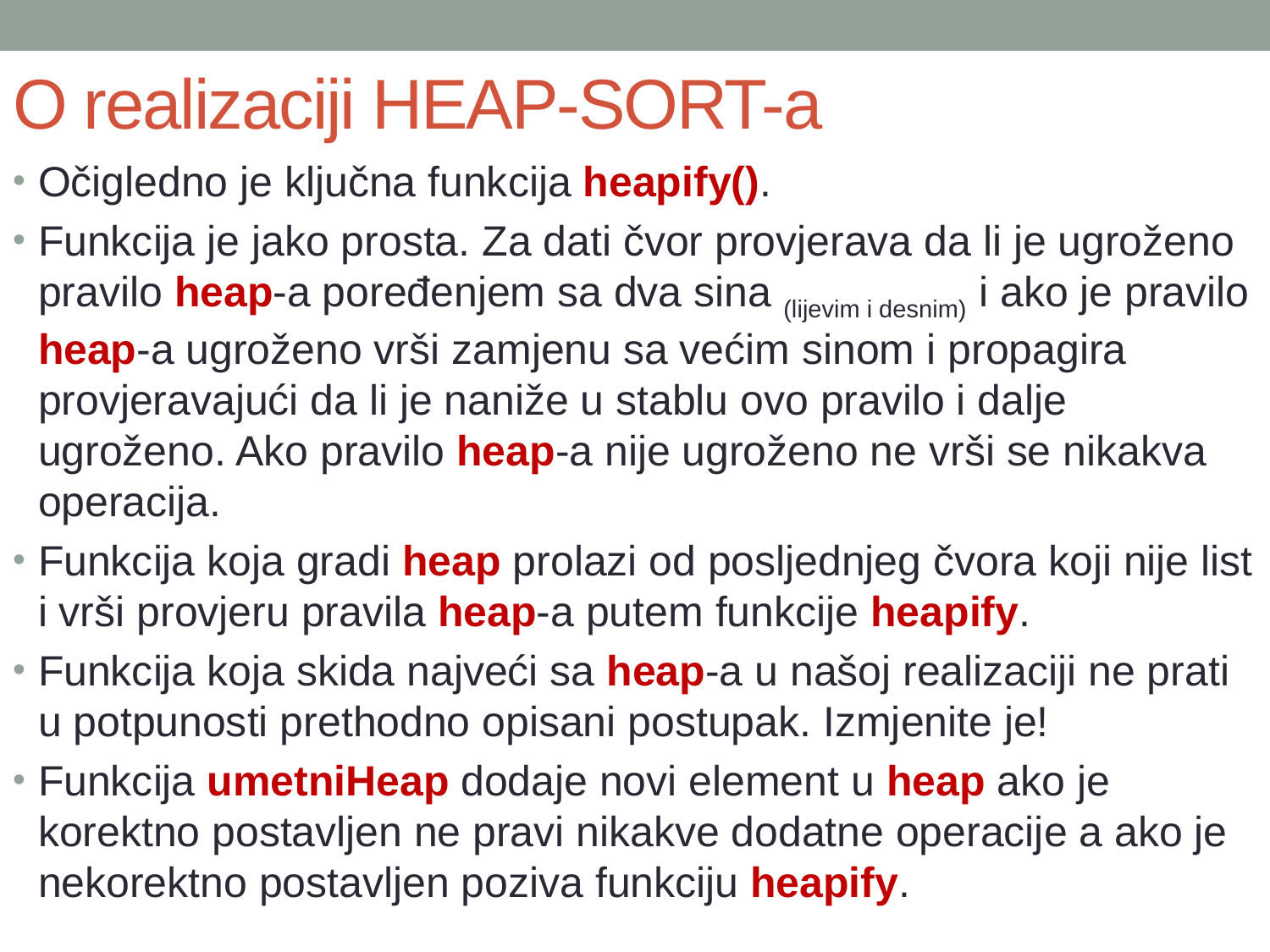

# O realizaciji HEAP-SORT-a
Očigledno je ključna funkcija heapify().
Funkcija je jako prosta. Za dati čvor provjerava da li je ugroženo pravilo heap-a poređenjem sa dva sina (lijevim i desnim) i ako je pravilo heap-a ugroženo vrši zamjenu sa većim sinom i propagira provjeravajući da li je naniže u stablu ovo pravilo i dalje ugroženo. Ako pravilo heap-a nije ugroženo ne vrši se nikakva operacija.
Funkcija koja gradi heap prolazi od posljednjeg čvora koji nije list i vrši provjeru pravila heap-a putem funkcije heapify.
Funkcija koja skida najveći sa heap-a u našoj realizaciji ne prati u potpunosti prethodno opisani postupak. Izmjenite je!
Funkcija umetniHeap dodaje novi element u heap ako je korektno postavljen ne pravi nikakve dodatne operacije a ako je nekorektno postavljen poziva funkciju heapify.